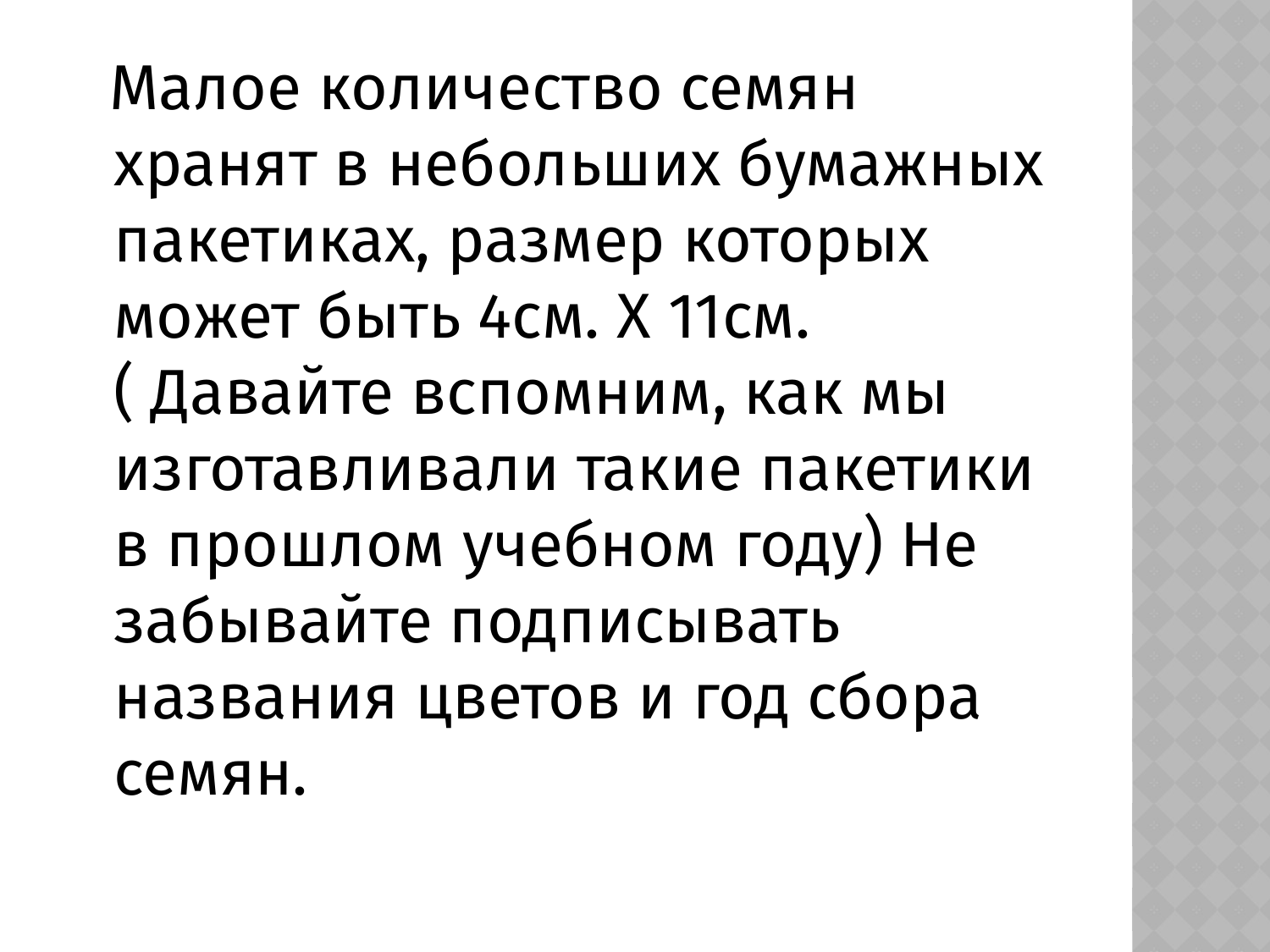

Малое количество семян хранят в небольших бумажных пакетиках, размер которых может быть 4см. Х 11см. ( Давайте вспомним, как мы изготавливали такие пакетики в прошлом учебном году) Не забывайте подписывать названия цветов и год сбора семян.
#